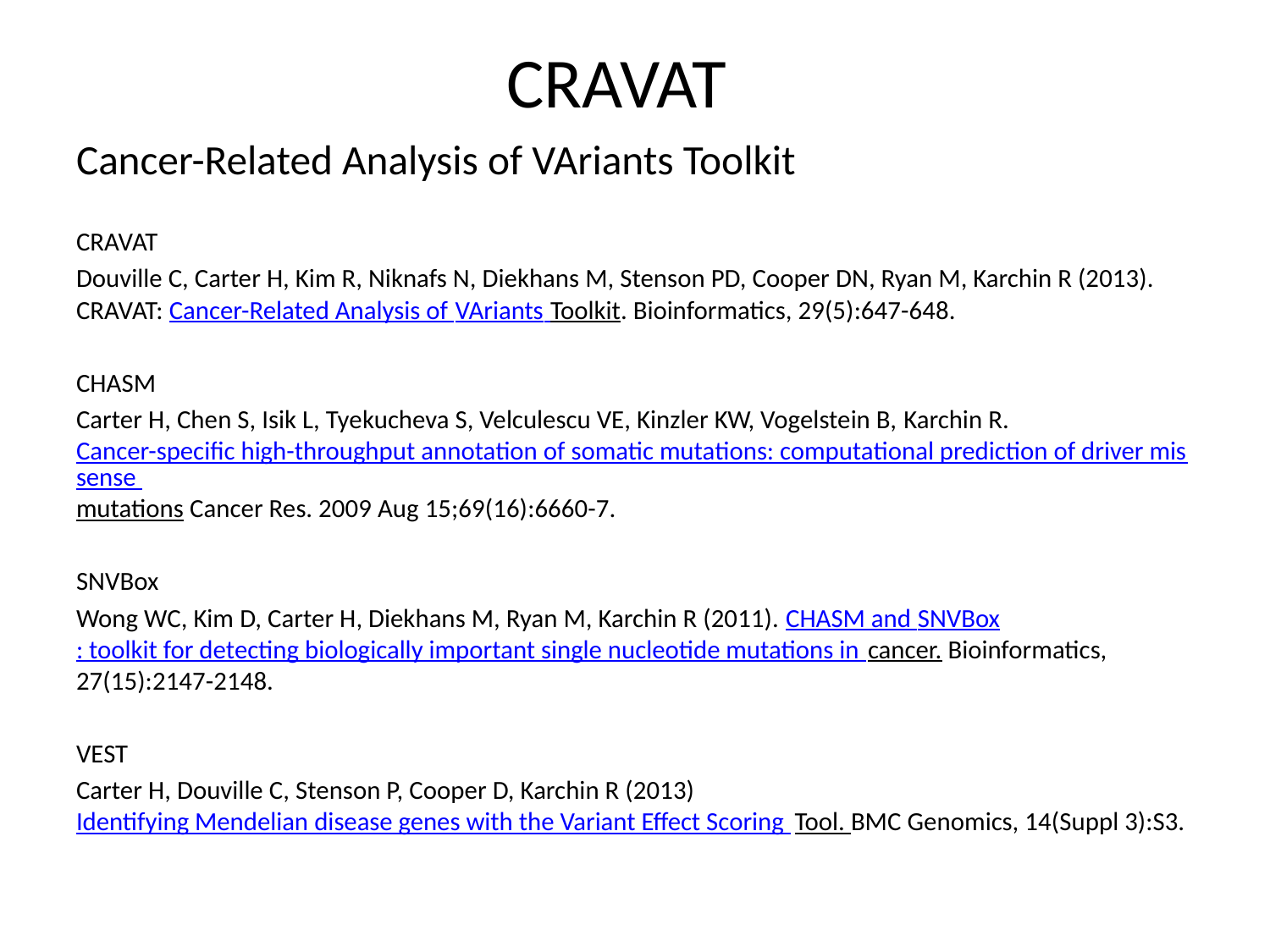

# CRAVAT
Cancer-Related Analysis of VAriants Toolkit

CRAVAT
Douville C, Carter H, Kim R, Niknafs N, Diekhans M, Stenson PD, Cooper DN, Ryan M, Karchin R (2013). CRAVAT: Cancer-Related Analysis of VAriants Toolkit. Bioinformatics, 29(5):647-648.

CHASM
Carter H, Chen S, Isik L, Tyekucheva S, Velculescu VE, Kinzler KW, Vogelstein B, Karchin R. Cancer-specific high-throughput annotation of somatic mutations: computational prediction of driver missense mutations Cancer Res. 2009 Aug 15;69(16):6660-7.

SNVBox
Wong WC, Kim D, Carter H, Diekhans M, Ryan M, Karchin R (2011). CHASM and SNVBox: toolkit for detecting biologically important single nucleotide mutations in cancer. Bioinformatics, 27(15):2147-2148.

VEST
Carter H, Douville C, Stenson P, Cooper D, Karchin R (2013) Identifying Mendelian disease genes with the Variant Effect Scoring Tool. BMC Genomics, 14(Suppl 3):S3.